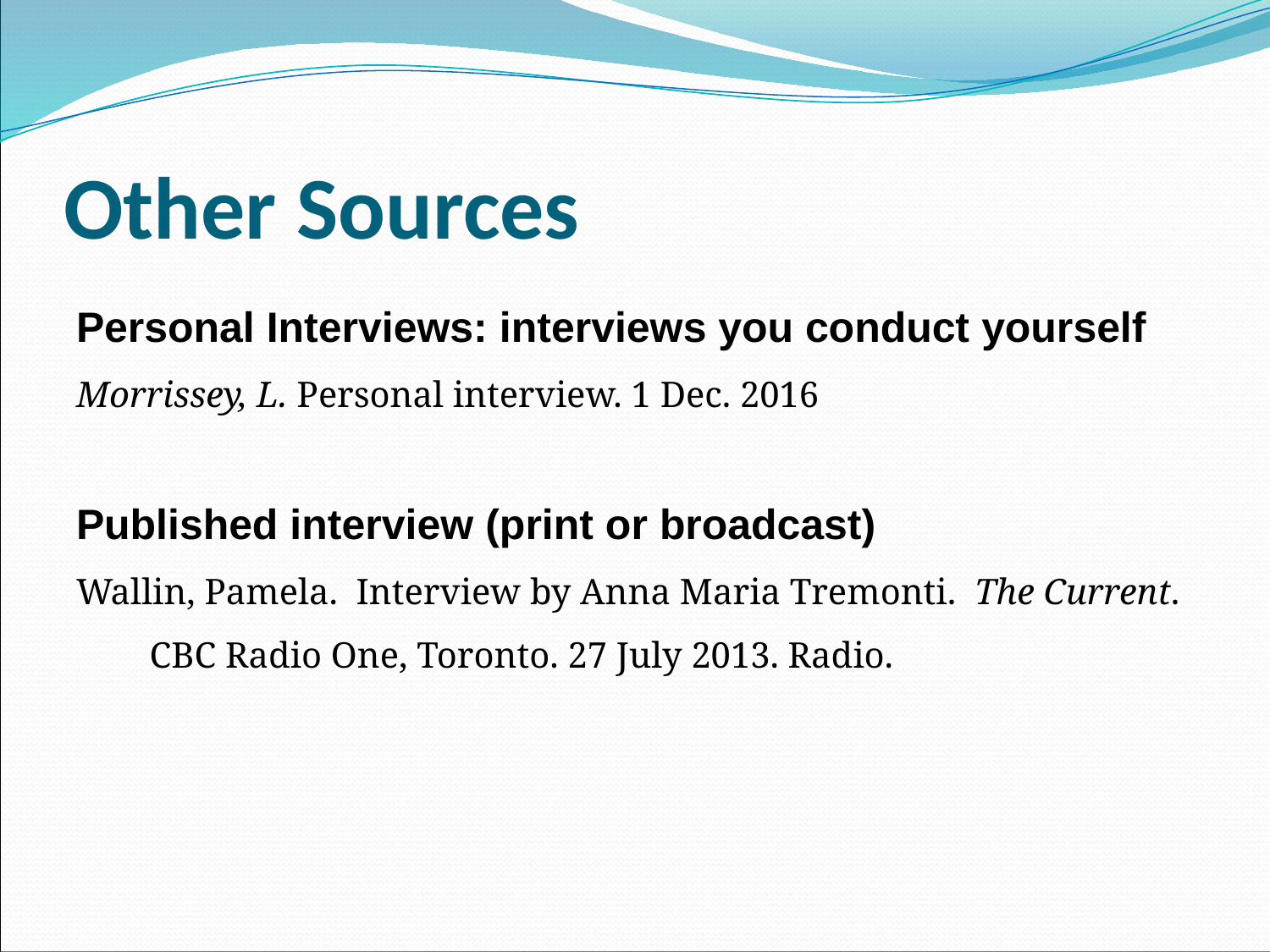

# Other Sources
Personal Interviews: interviews you conduct yourself
Morrissey, L. Personal interview. 1 Dec. 2016

Published interview (print or broadcast)
Wallin, Pamela.  Interview by Anna Maria Tremonti.  The Current. CBC Radio One, Toronto. 27 July 2013. Radio.